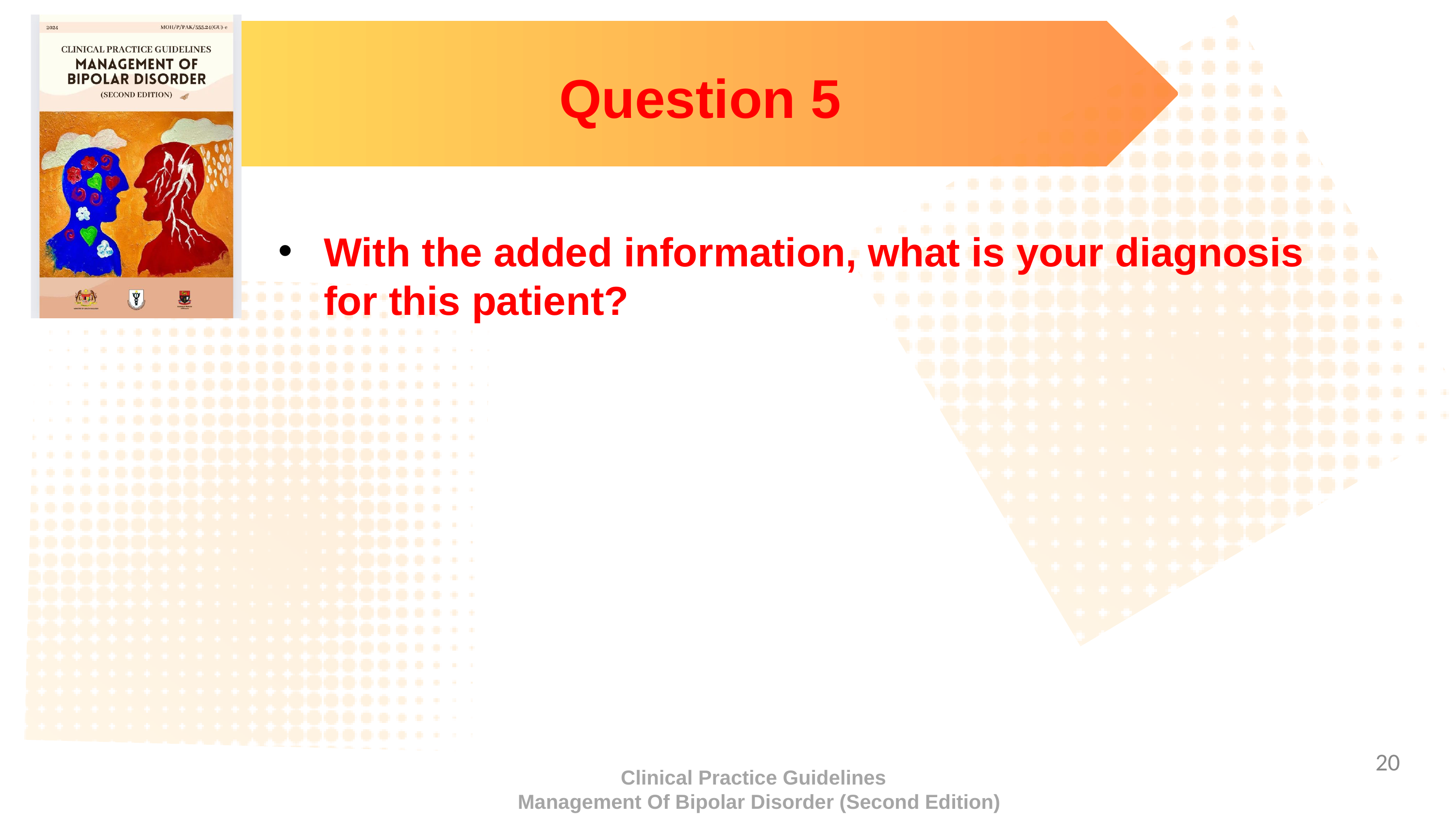

Question 5

With the added information, what is your diagnosis for this patient?

20
Clinical Practice Guidelines
 Management Of Bipolar Disorder (Second Edition)